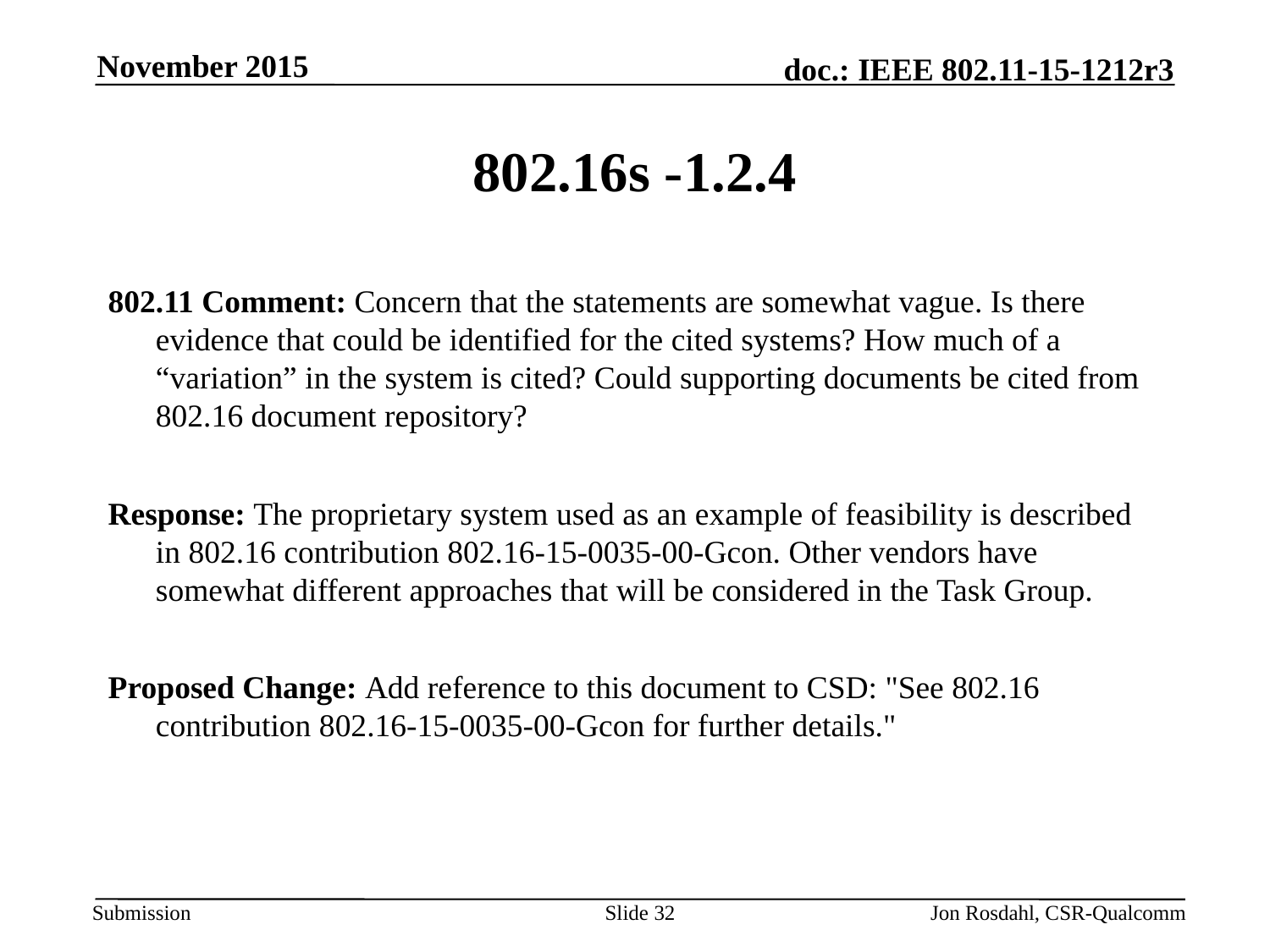

November 2015
# 802.16s -1.2.4
802.11 Comment: Concern that the statements are somewhat vague. Is there evidence that could be identified for the cited systems? How much of a “variation” in the system is cited? Could supporting documents be cited from 802.16 document repository?

Response: The proprietary system used as an example of feasibility is described in 802.16 contribution 802.16-15-0035-00-Gcon. Other vendors have somewhat different approaches that will be considered in the Task Group.

Proposed Change: Add reference to this document to CSD: "See 802.16 contribution 802.16-15-0035-00-Gcon for further details."
Slide 32
Jon Rosdahl, CSR-Qualcomm